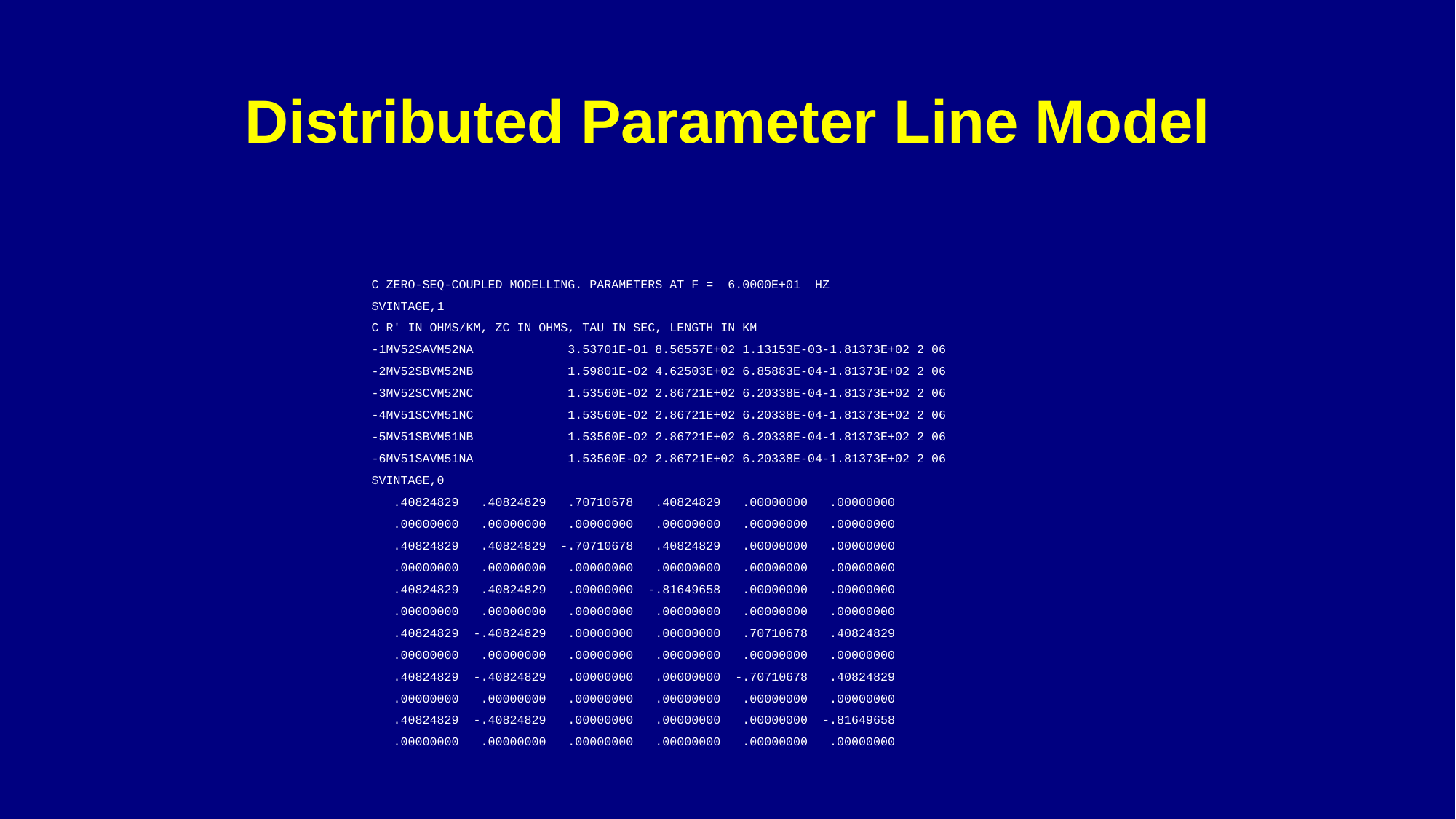

# Distributed Parameter Line Model
C ZERO-SEQ-COUPLED MODELLING. PARAMETERS AT F =  6.0000E+01  HZ
$VINTAGE,1
C R' IN OHMS/KM, ZC IN OHMS, TAU IN SEC, LENGTH IN KM
-1MV52SAVM52NA             3.53701E-01 8.56557E+02 1.13153E-03-1.81373E+02 2 06
-2MV52SBVM52NB             1.59801E-02 4.62503E+02 6.85883E-04-1.81373E+02 2 06
-3MV52SCVM52NC             1.53560E-02 2.86721E+02 6.20338E-04-1.81373E+02 2 06
-4MV51SCVM51NC             1.53560E-02 2.86721E+02 6.20338E-04-1.81373E+02 2 06
-5MV51SBVM51NB             1.53560E-02 2.86721E+02 6.20338E-04-1.81373E+02 2 06
-6MV51SAVM51NA             1.53560E-02 2.86721E+02 6.20338E-04-1.81373E+02 2 06
$VINTAGE,0
   .40824829   .40824829   .70710678   .40824829   .00000000   .00000000
   .00000000   .00000000   .00000000   .00000000   .00000000   .00000000
   .40824829   .40824829  -.70710678   .40824829   .00000000   .00000000
   .00000000   .00000000   .00000000   .00000000   .00000000   .00000000
   .40824829   .40824829   .00000000  -.81649658   .00000000   .00000000
   .00000000   .00000000   .00000000   .00000000   .00000000   .00000000
   .40824829  -.40824829   .00000000   .00000000   .70710678   .40824829
   .00000000   .00000000   .00000000   .00000000   .00000000   .00000000
   .40824829  -.40824829   .00000000   .00000000  -.70710678   .40824829
   .00000000   .00000000   .00000000   .00000000   .00000000   .00000000
   .40824829  -.40824829   .00000000   .00000000   .00000000  -.81649658
   .00000000   .00000000   .00000000   .00000000   .00000000   .00000000